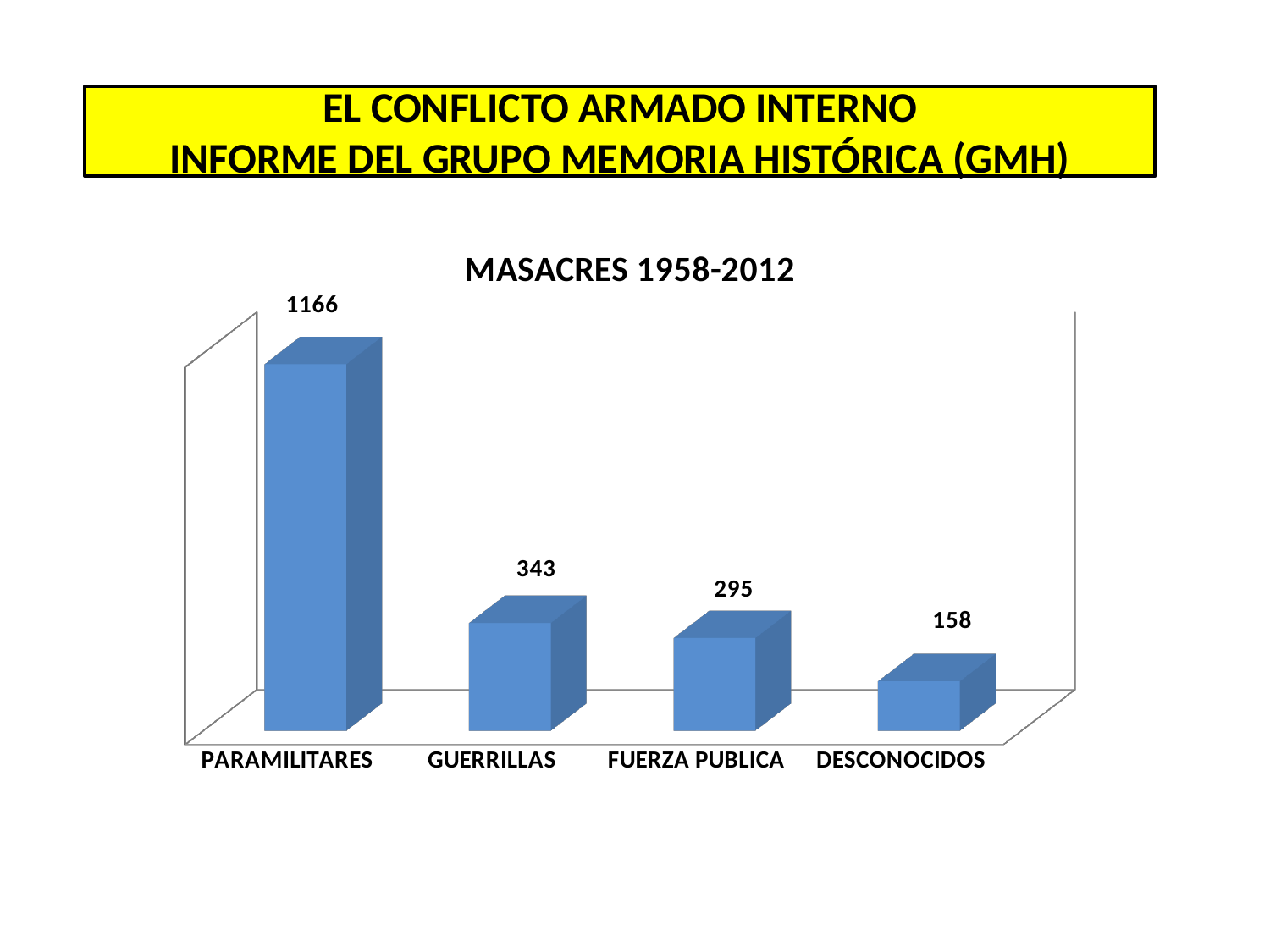

EL CONFLICTO ARMADO INTERNO
INFORME DEL GRUPO MEMORIA HISTÓRICA (GMH)

[unsupported chart]